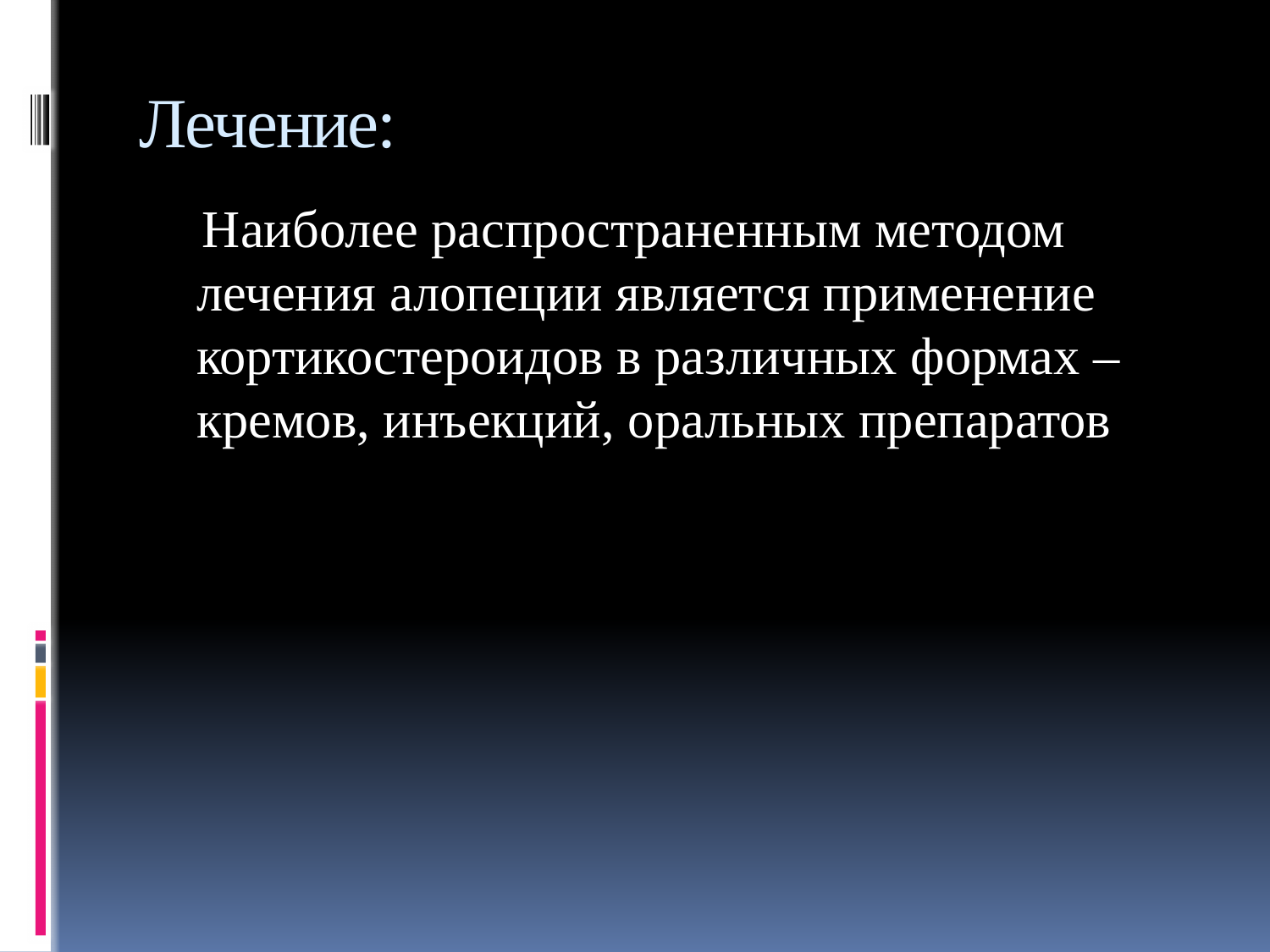

# Лечение:
    Наиболее распространенным методом лечения алопеции является применение кортикостероидов в различных формах – кремов, инъекций, оральных препаратов